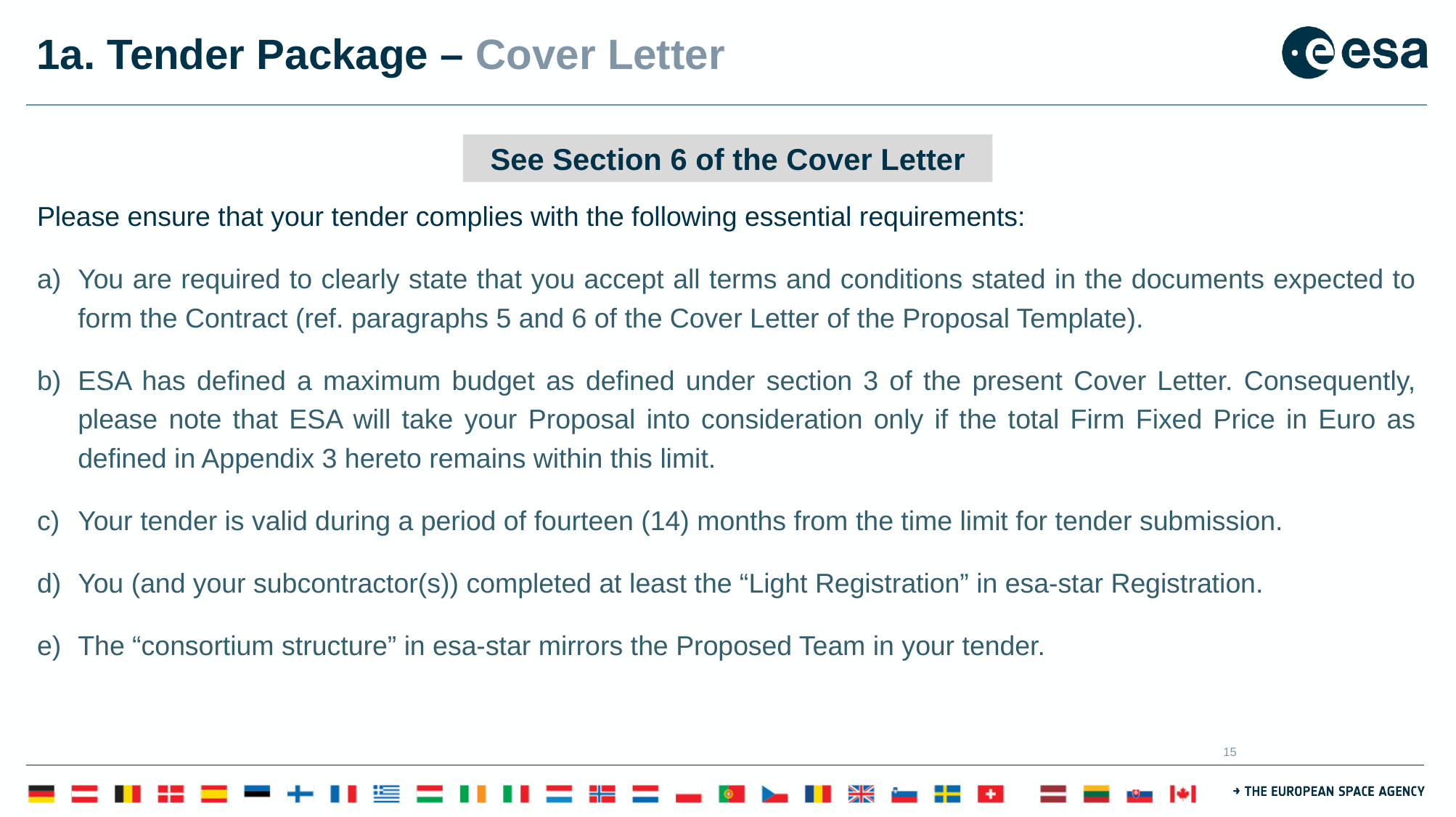

# 1a. Tender Package – Cover Letter

Please ensure that your tender complies with the following essential requirements:
You are required to clearly state that you accept all terms and conditions stated in the documents expected to form the Contract (ref. paragraphs 5 and 6 of the Cover Letter of the Proposal Template).
ESA has defined a maximum budget as defined under section 3 of the present Cover Letter. Consequently, please note that ESA will take your Proposal into consideration only if the total Firm Fixed Price in Euro as defined in Appendix 3 hereto remains within this limit.
Your tender is valid during a period of fourteen (14) months from the time limit for tender submission.
You (and your subcontractor(s)) completed at least the “Light Registration” in esa-star Registration.
The “consortium structure” in esa-star mirrors the Proposed Team in your tender.

See Section 6 of the Cover Letter